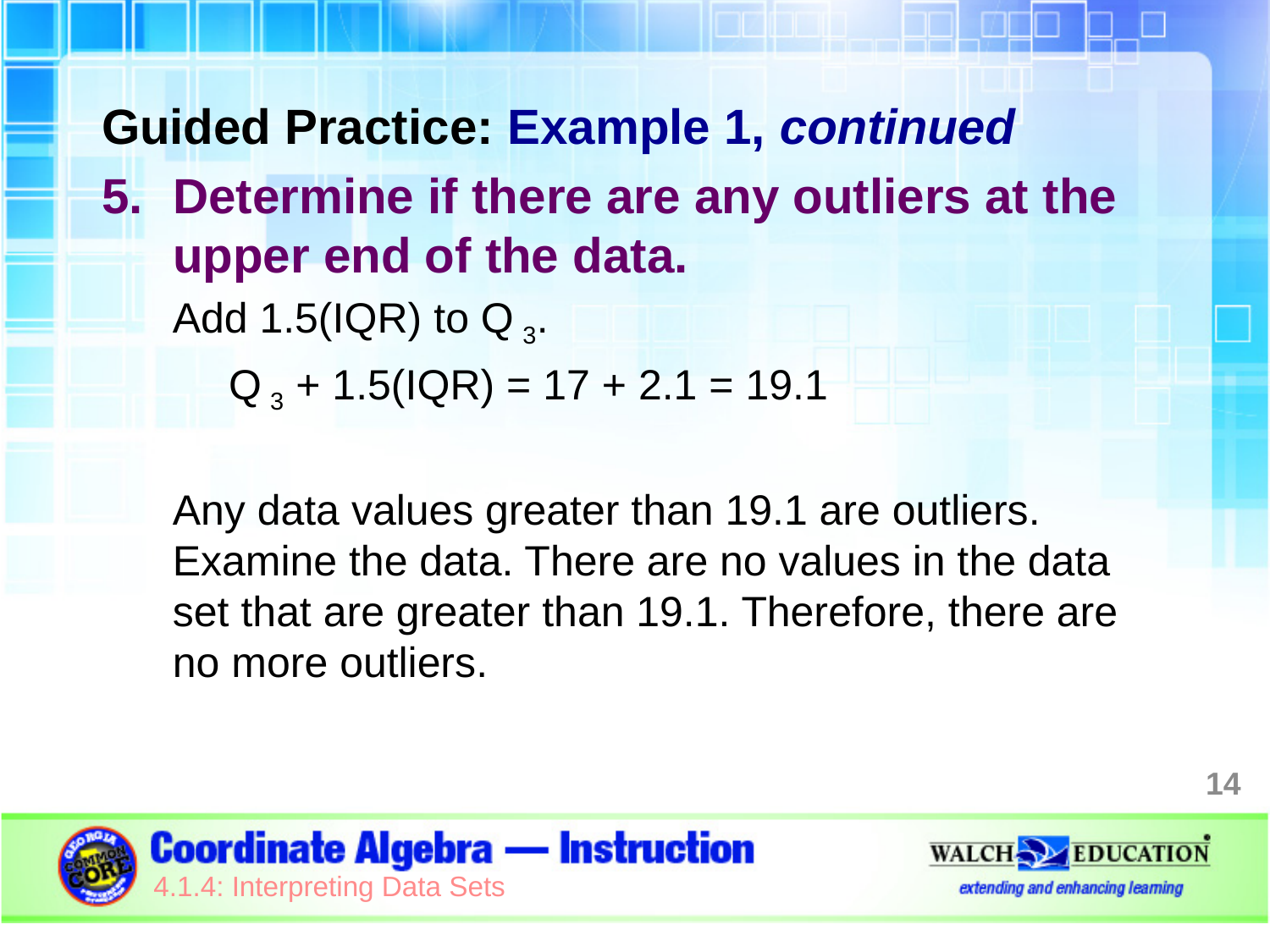

Guided Practice: Example 1, continued
Determine if there are any outliers at the upper end of the data.
Add 1.5(IQR) to Q 3.
Q 3 + 1.5(IQR) = 17 + 2.1 = 19.1

Any data values greater than 19.1 are outliers. Examine the data. There are no values in the data set that are greater than 19.1. Therefore, there are no more outliers.

14
4.1.4: Interpreting Data Sets